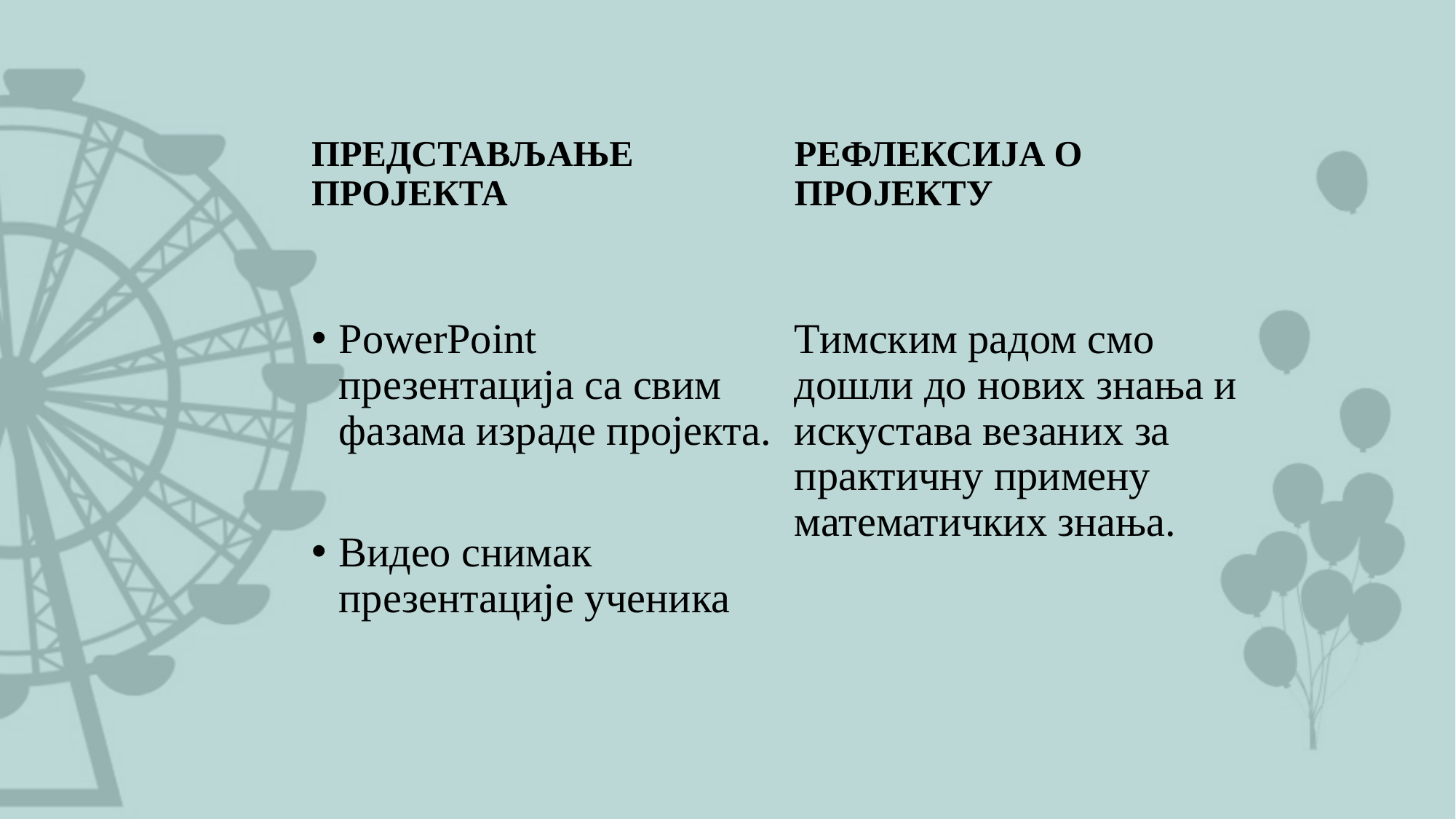

ПРЕДСТАВЉАЊЕ ПРОЈЕКТА
РЕФЛЕКСИЈА О ПРОЈЕКТУ
Тимским радом смо дошли до нових знања и искустава везаних за практичну примену математичких знања.

PowerPoint  презентација са свим фазама израде пројекта.

Видео снимак презентације ученика